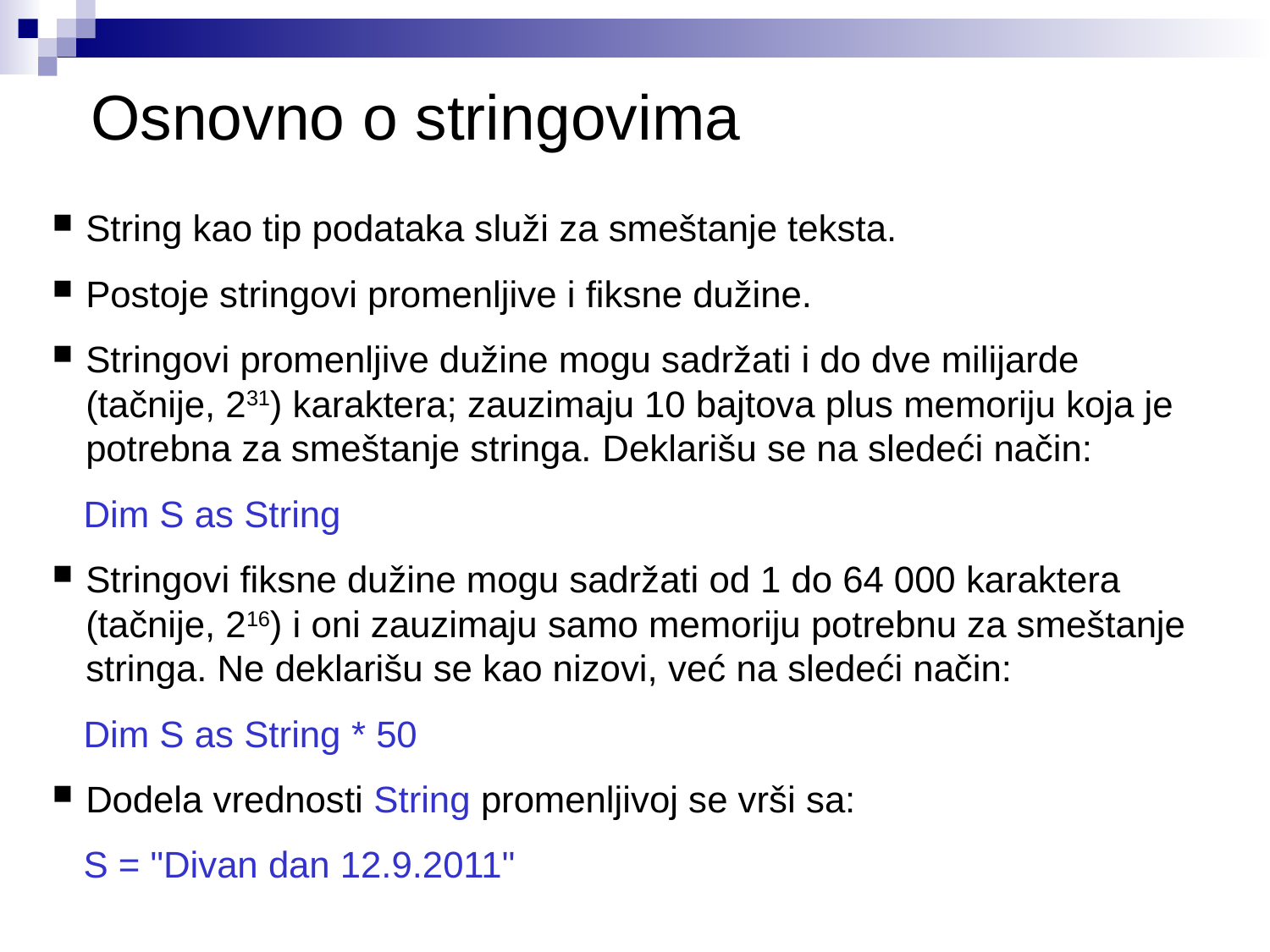

# Osnovno o stringovima
String kao tip podataka služi za smeštanje teksta.
Postoje stringovi promenljive i fiksne dužine.
Stringovi promenljive dužine mogu sadržati i do dve milijarde (tačnije, 231) karaktera; zauzimaju 10 bajtova plus memoriju koja je potrebna za smeštanje stringa. Deklarišu se na sledeći način:
   Dim S as String
Stringovi fiksne dužine mogu sadržati od 1 do 64 000 karaktera (tačnije, 216) i oni zauzimaju samo memoriju potrebnu za smeštanje stringa. Ne deklarišu se kao nizovi, već na sledeći način:
   Dim S as String * 50
Dodela vrednosti String promenljivoj se vrši sa:
   S = "Divan dan 12.9.2011"